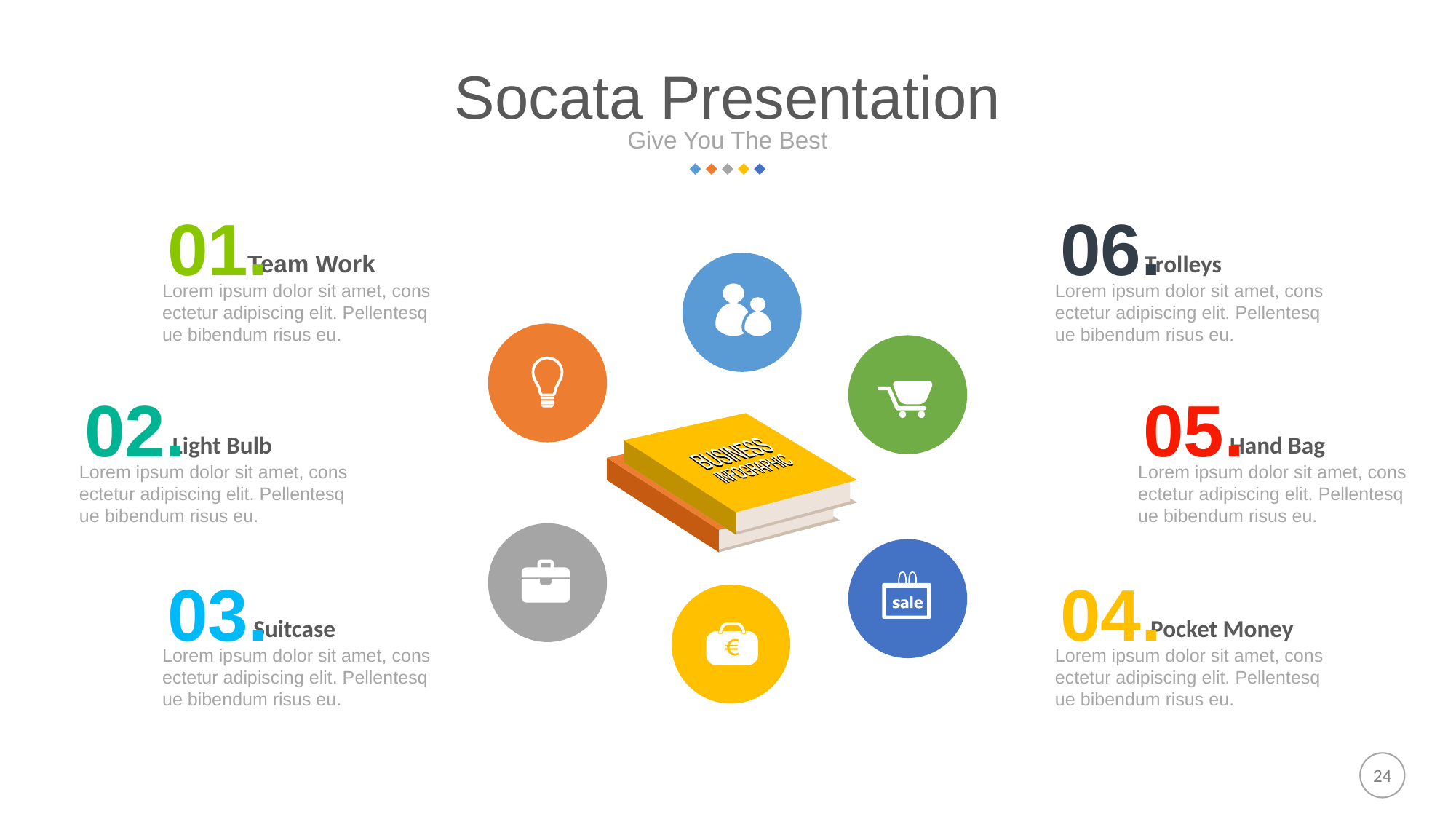

Socata Presentation
Give You The Best

01.
Team Work
Lorem ipsum dolor sit amet, cons ectetur adipiscing elit. Pellentesq ue bibendum risus eu.
06.
Trolleys
Lorem ipsum dolor sit amet, cons ectetur adipiscing elit. Pellentesq ue bibendum risus eu.

02.
Light Bulb
Lorem ipsum dolor sit amet, cons ectetur adipiscing elit. Pellentesq ue bibendum risus eu.
05.
Hand Bag
Lorem ipsum dolor sit amet, cons ectetur adipiscing elit. Pellentesq ue bibendum risus eu.

03.
Suitcase
Lorem ipsum dolor sit amet, cons ectetur adipiscing elit. Pellentesq ue bibendum risus eu.
04.
Pocket Money
Lorem ipsum dolor sit amet, cons ectetur adipiscing elit. Pellentesq ue bibendum risus eu.